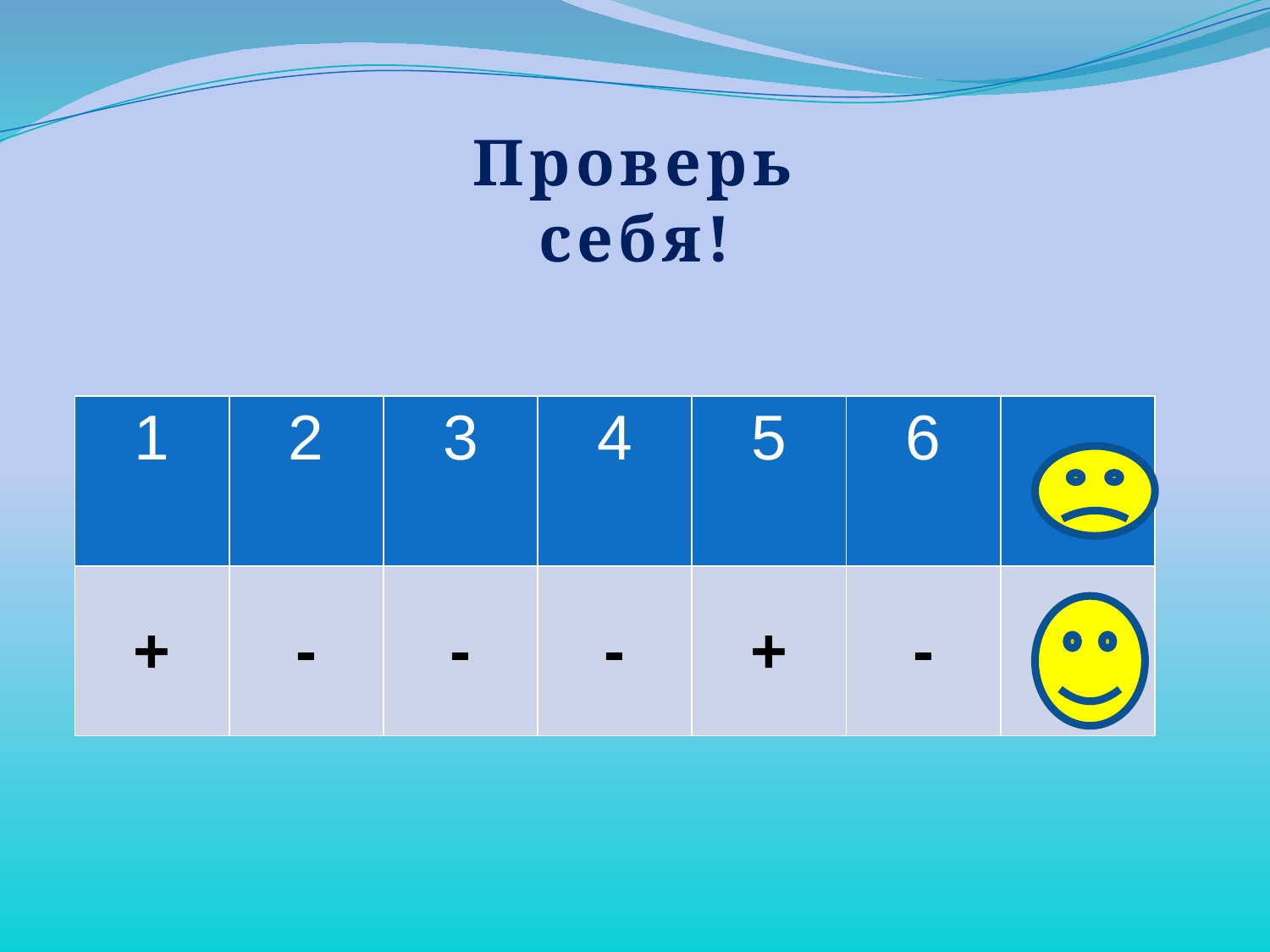

Проверь себя!
| 1 | 2 | 3 | 4 | 5 | 6 |  |
| --- | --- | --- | --- | --- | --- | --- |
| + | - | - | - | + | - |  |